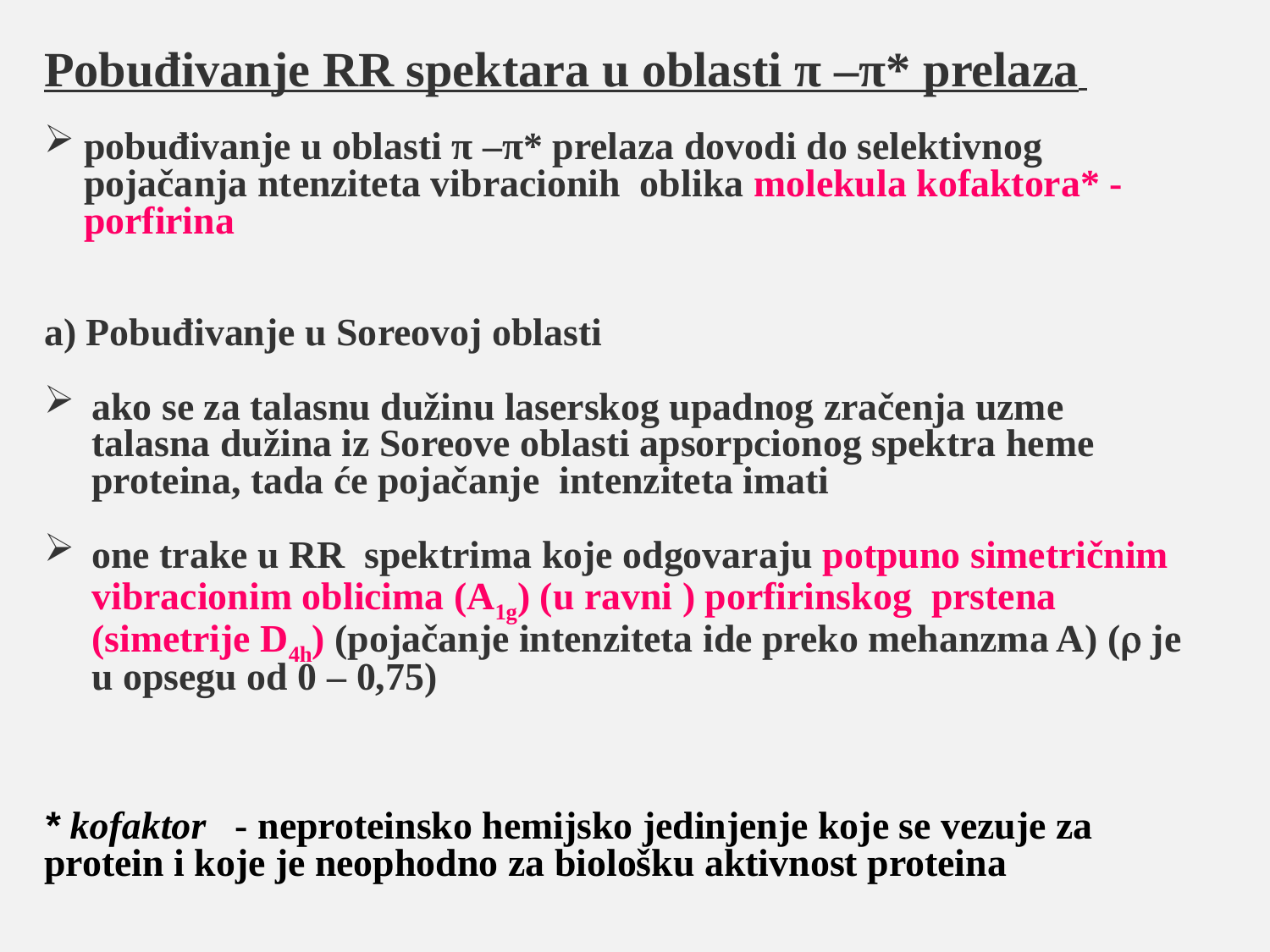

Pobuđivanje RR spektara u oblasti π –π* prelaza

pobuđivanje u oblasti π –π* prelaza dovodi do selektivnog pojačanja ntenziteta vibracionih  oblika molekula kofaktora* - porfirina

a) Pobuđivanje u Soreovoj oblasti

ako se za talasnu dužinu laserskog upadnog zračenja uzme talasna dužina iz Soreove oblasti apsorpcionog spektra heme proteina, tada će pojačanje  intenziteta imati

one trake u RR  spektrima koje odgovaraju potpuno simetričnim vibracionim oblicima (A1g) (u ravni ) porfirinskog  prstena (simetrije D4h) (pojačanje intenziteta ide preko mehanzma A) (ρ je u opsegu od 0 – 0,75)

* kofaktor   - neproteinsko hemijsko jedinjenje koje se vezuje za protein i koje je neophodno za biološku aktivnost proteina